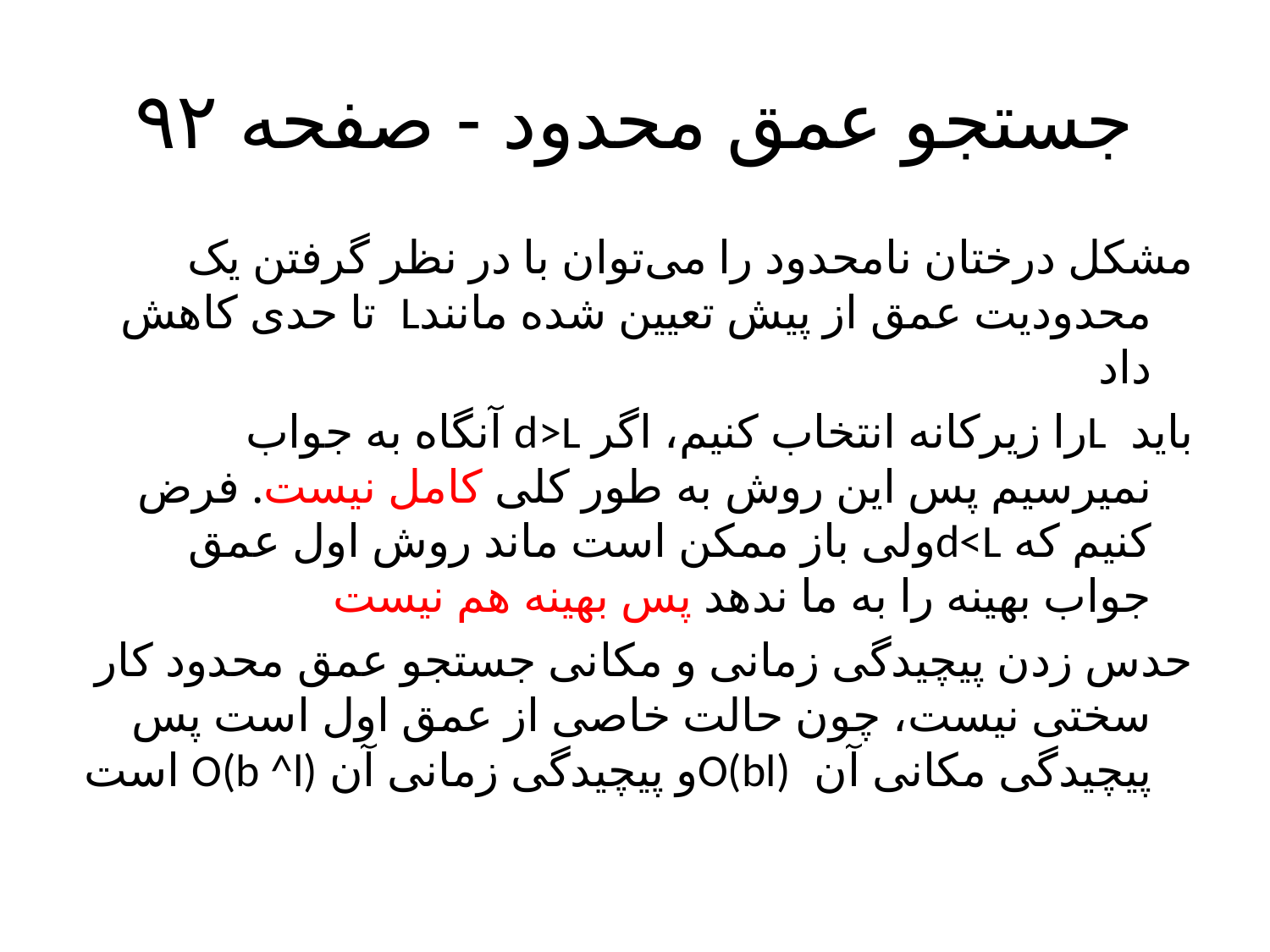

# جستجو عمق محدود - صفحه ۹۲
مشکل درختان نامحدود را می‌توان با در نظر گرفتن یک محدودیت عمق از پیش تعیین شده مانندL  تا حدی کاهش داد
باید  Lرا زیرکانه انتخاب کنیم، اگر d>L آنگاه به جواب نمیرسیم پس این روش به طور کلی کامل نیست. فرض کنیم که d<Lولی‌ باز ممکن است ماند روش اول عمق جواب بهینه را به ما ندهد پس بهینه هم نیست
حدس زدن پیچیدگی‌ زمانی‌ و مکانی جستجو عمق محدود کار سختی نیست، چون حالت خاصی‌ از عمق اول است پس پیچیدگی‌ مکانی آن  O(bl)و پیچیدگی‌ زمانی‌ آن O(b ^l) است